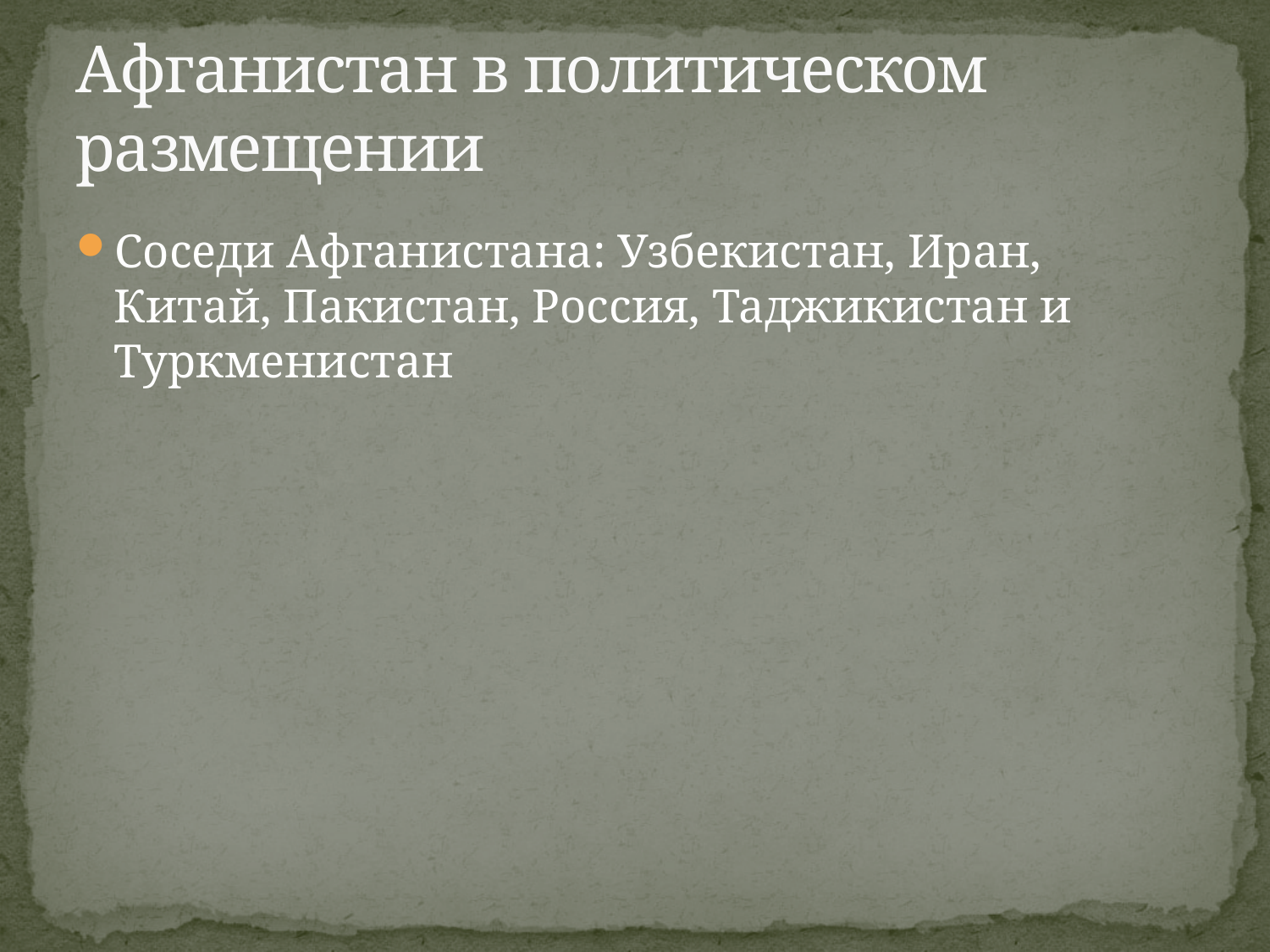

# Афганистан в политическом размещении
Соседи Афганистана: Узбекистан, Иран, Китай, Пакистан, Россия, Таджикистан и Туркменистан